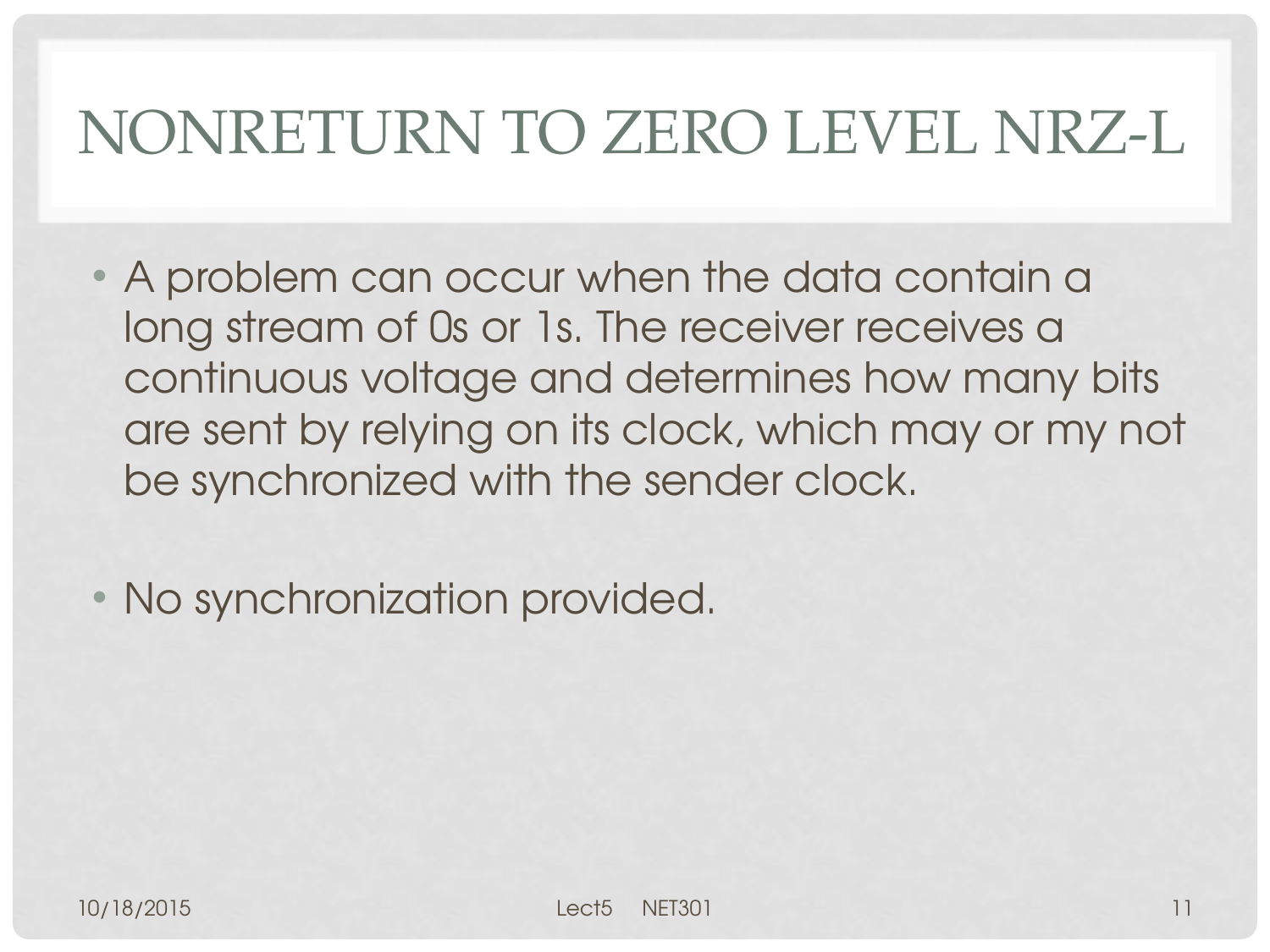

# NonReturn to Zero level NRZ-L
A problem can occur when the data contain a long stream of 0s or 1s. The receiver receives a continuous voltage and determines how many bits are sent by relying on its clock, which may or my not be synchronized with the sender clock.

No synchronization provided.

10/18/2015
Lect5     NET301
11